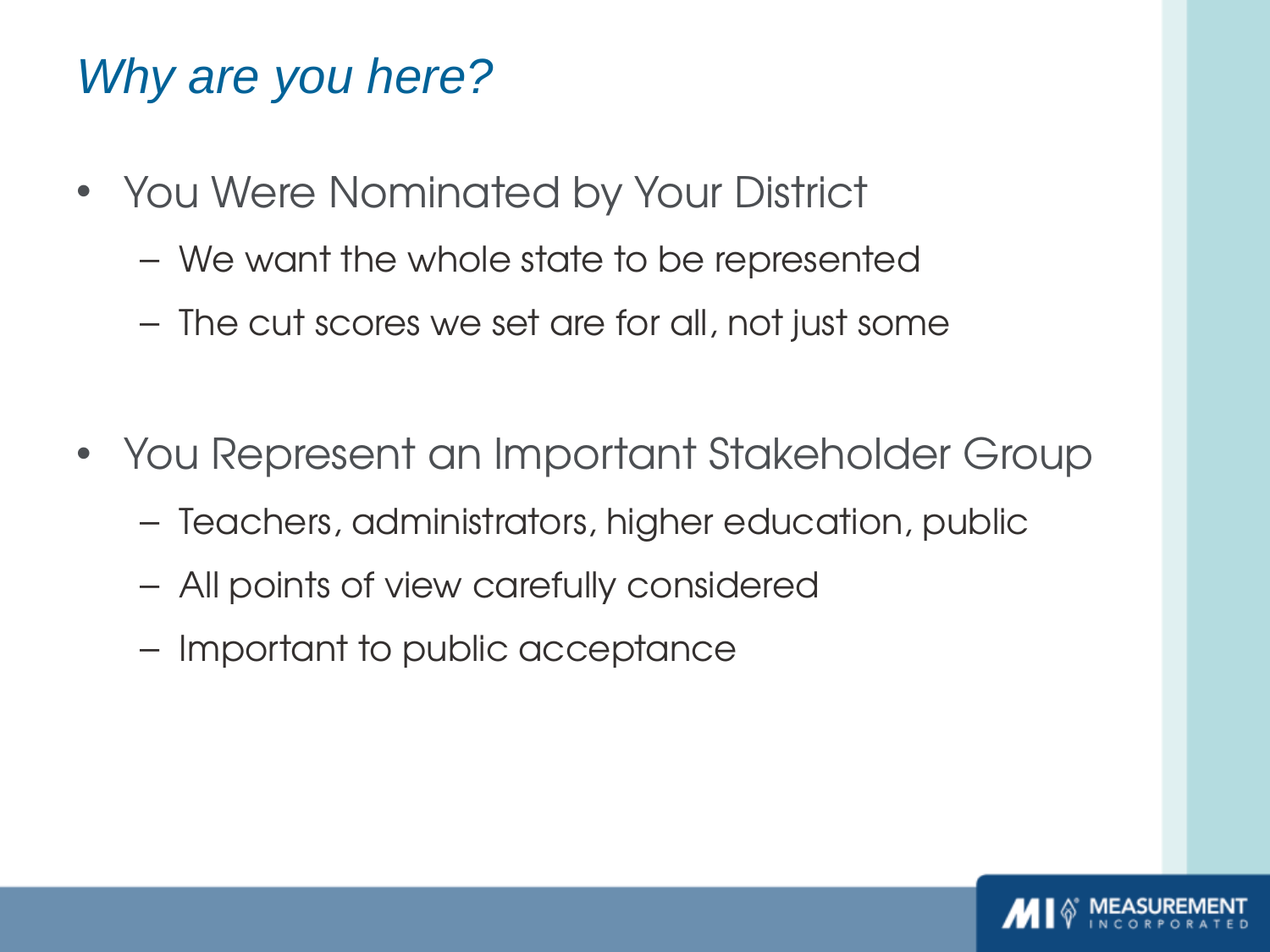

# Why are you here?
You Were Nominated by Your District
We want the whole state to be represented
The cut scores we set are for all, not just some

You Represent an Important Stakeholder Group
Teachers, administrators, higher education, public
All points of view carefully considered
Important to public acceptance